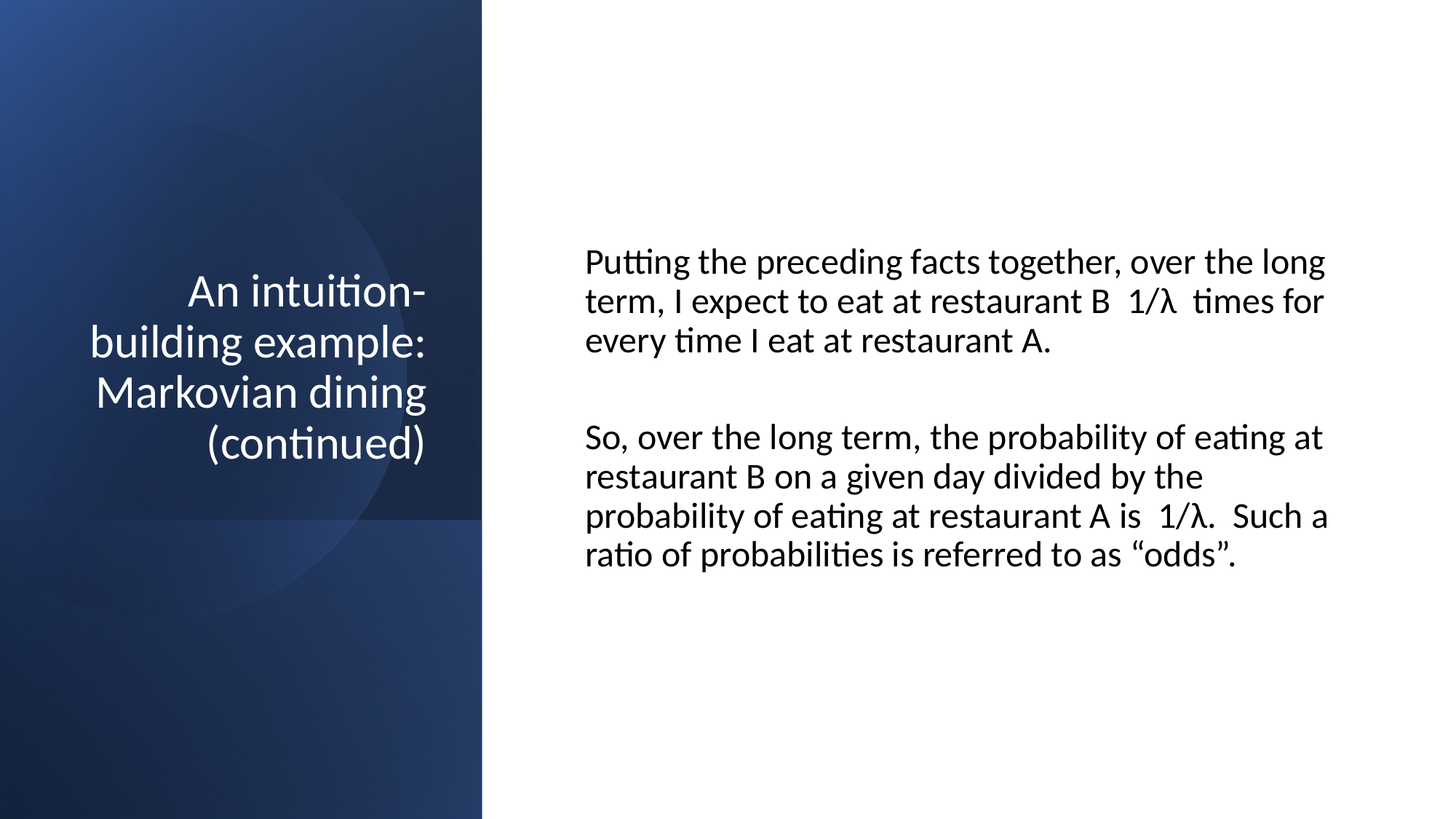

# An intuition-building example: Markovian dining (continued)
Putting the preceding facts together, over the long term, I expect to eat at restaurant B  1/λ  times for every time I eat at restaurant A.

So, over the long term, the probability of eating at restaurant B on a given day divided by the probability of eating at restaurant A is  1/λ.  Such a ratio of probabilities is referred to as “odds”.